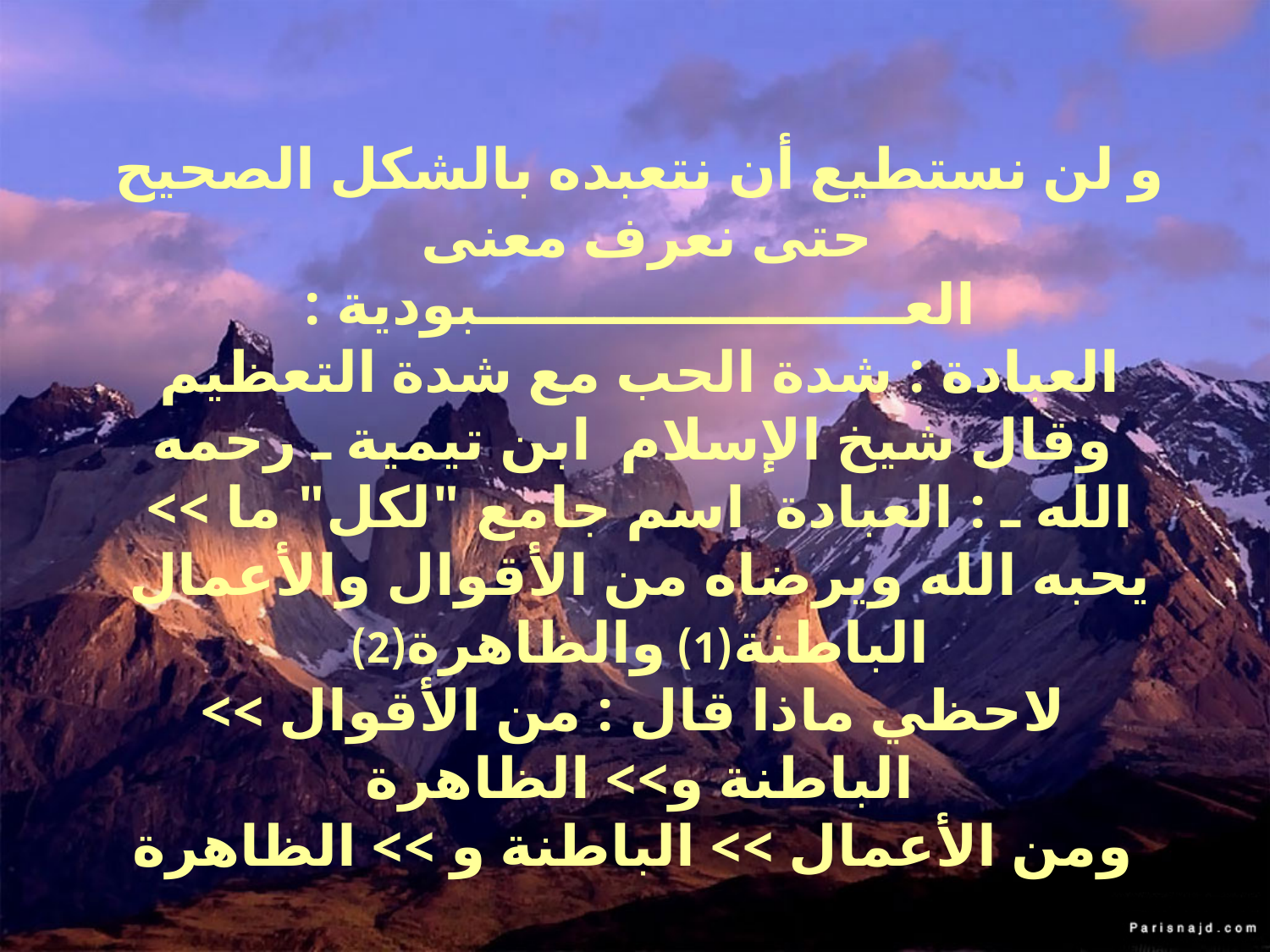

و لن نستطيع أن نتعبده بالشكل الصحيح حتى نعرف معنى
العــــــــــــــــــــــبودية :
 العبادة : شدة الحب مع شدة التعظيم
 وقال شيخ الإسلام  ابن تيمية ـ رحمه الله ـ : العبادة  اسم جامع "لكل" ما >> يحبه الله ويرضاه من الأقوال والأعمال الباطنة(1) والظاهرة(2)
 لاحظي ماذا قال : من الأقوال >> الباطنة و>> الظاهرة
 ومن الأعمال >> الباطنة و >> الظاهرة